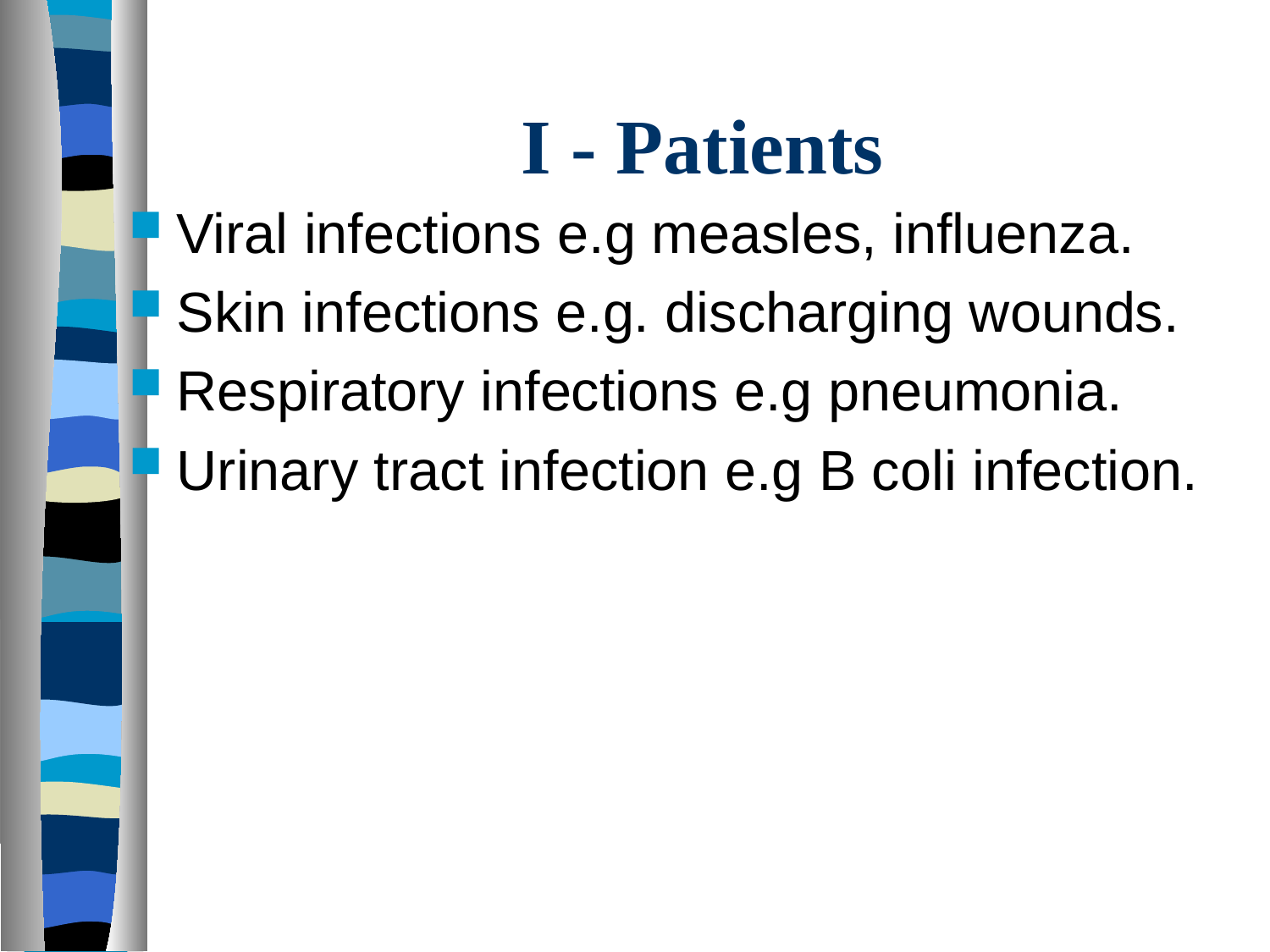

# I - Patients
Viral infections e.g measles, influenza.
Skin infections e.g. discharging wounds.
Respiratory infections e.g pneumonia.
Urinary tract infection e.g B coli infection.